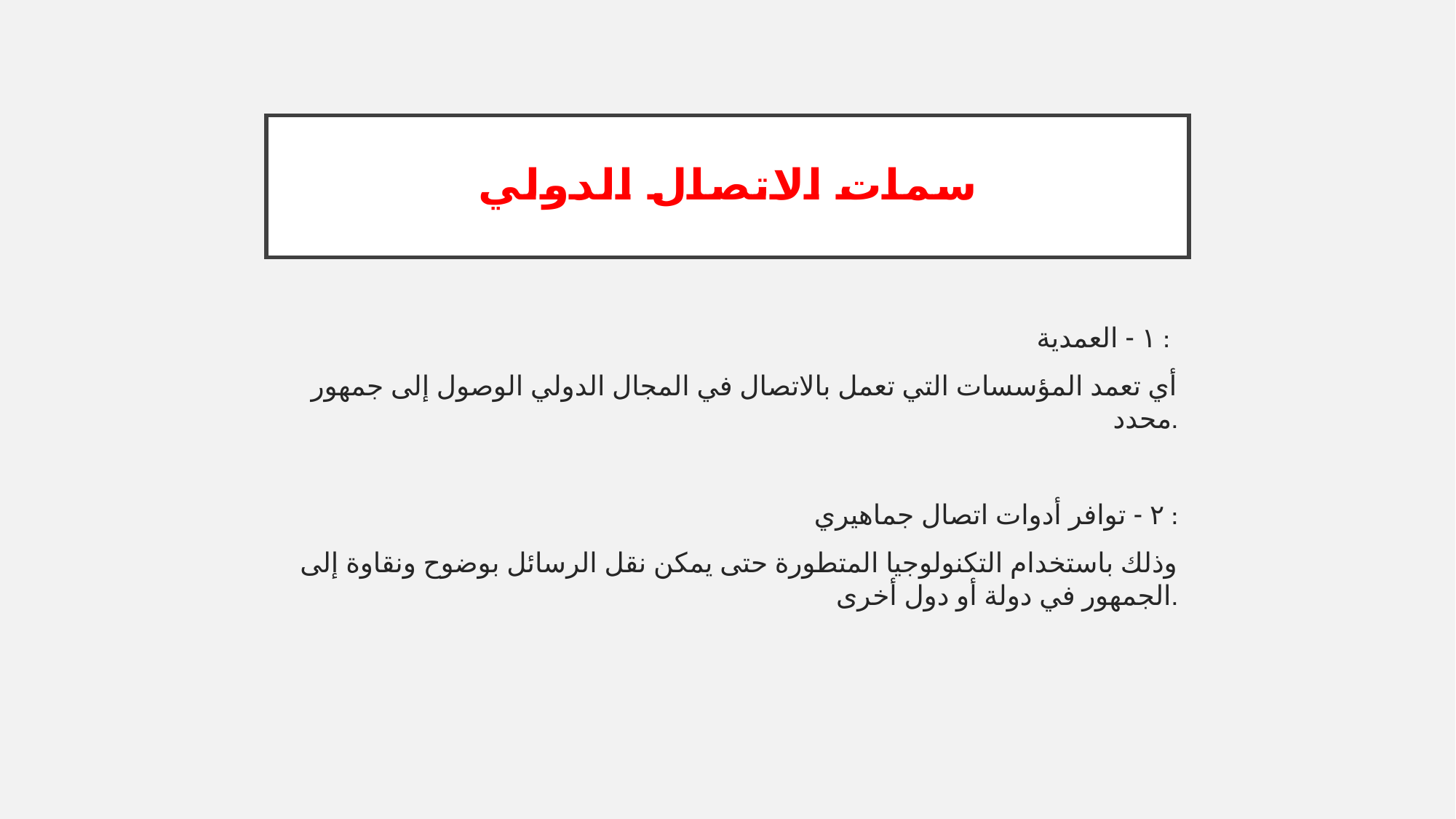

# سمات الاتصال الدولي
١ - العمدية :
أي تعمد المؤسسات التي تعمل بالاتصال في المجال الدولي الوصول إلى جمهور محدد.

٢ - توافر أدوات اتصال جماهيري :
وذلك باستخدام التكنولوجيا المتطورة حتى يمكن نقل الرسائل بوضوح ونقاوة إلى الجمهور في دولة أو دول أخرى.